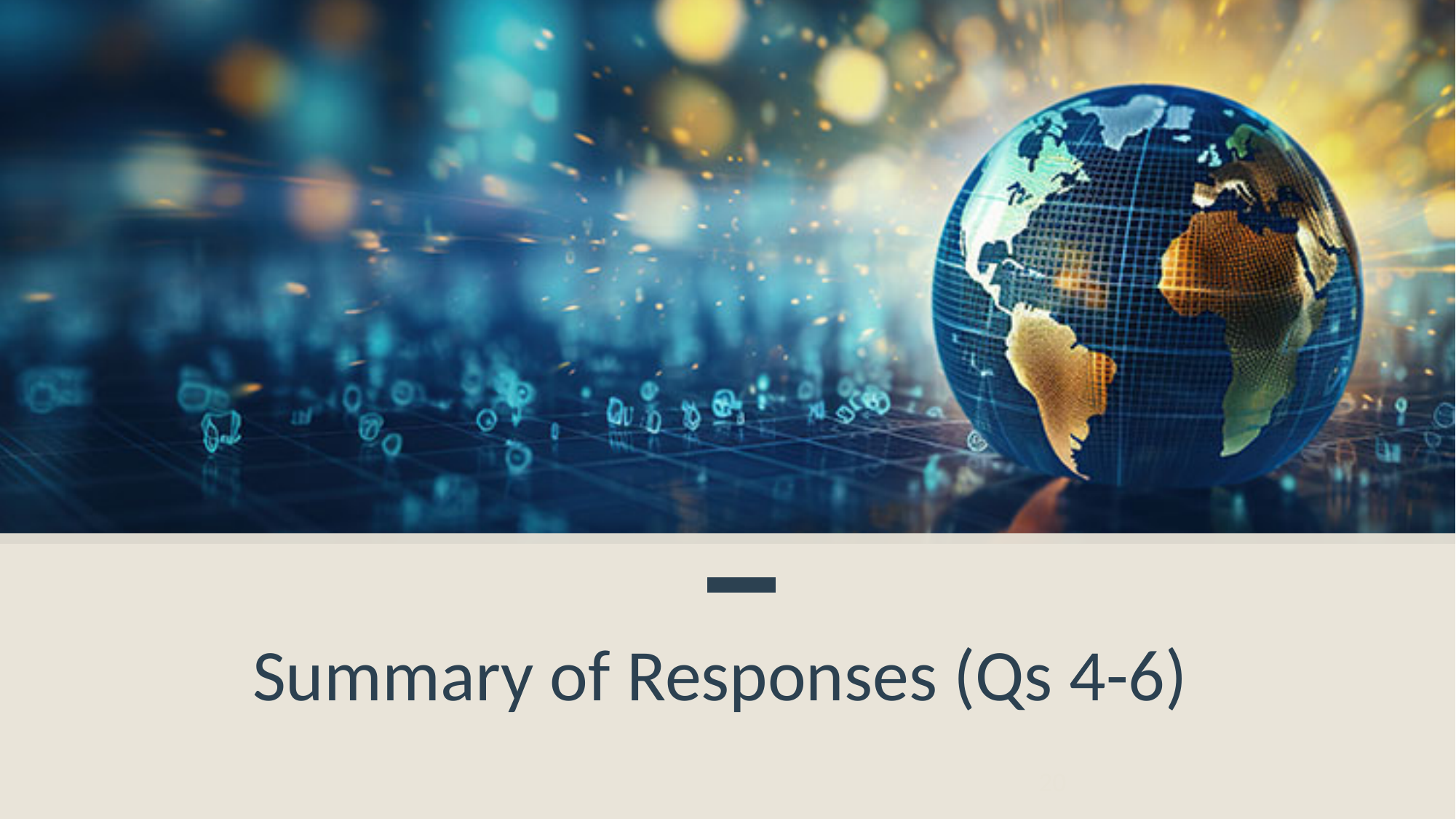

# Summary of Responses (Qs 4-6)
20